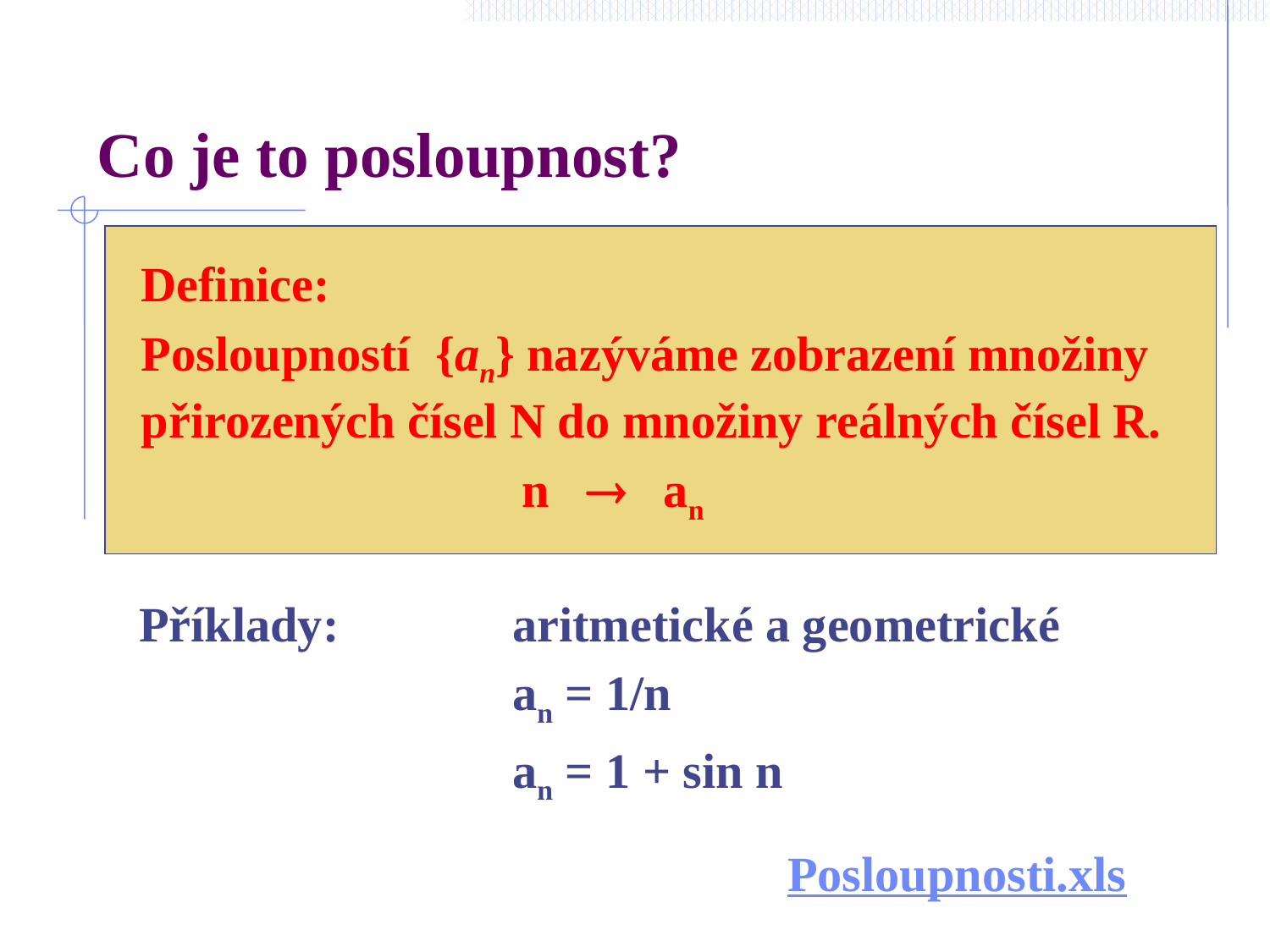

# Co je to posloupnost?

 	Definice:
	Posloupností  {an} nazýváme zobrazení množiny přirozených čísel N do množiny reálných čísel R.
				n   →   an
     Příklady:     	aritmetické a geometrické
				an = 1/n
				an = 1 + sin n
Posloupnosti.xls